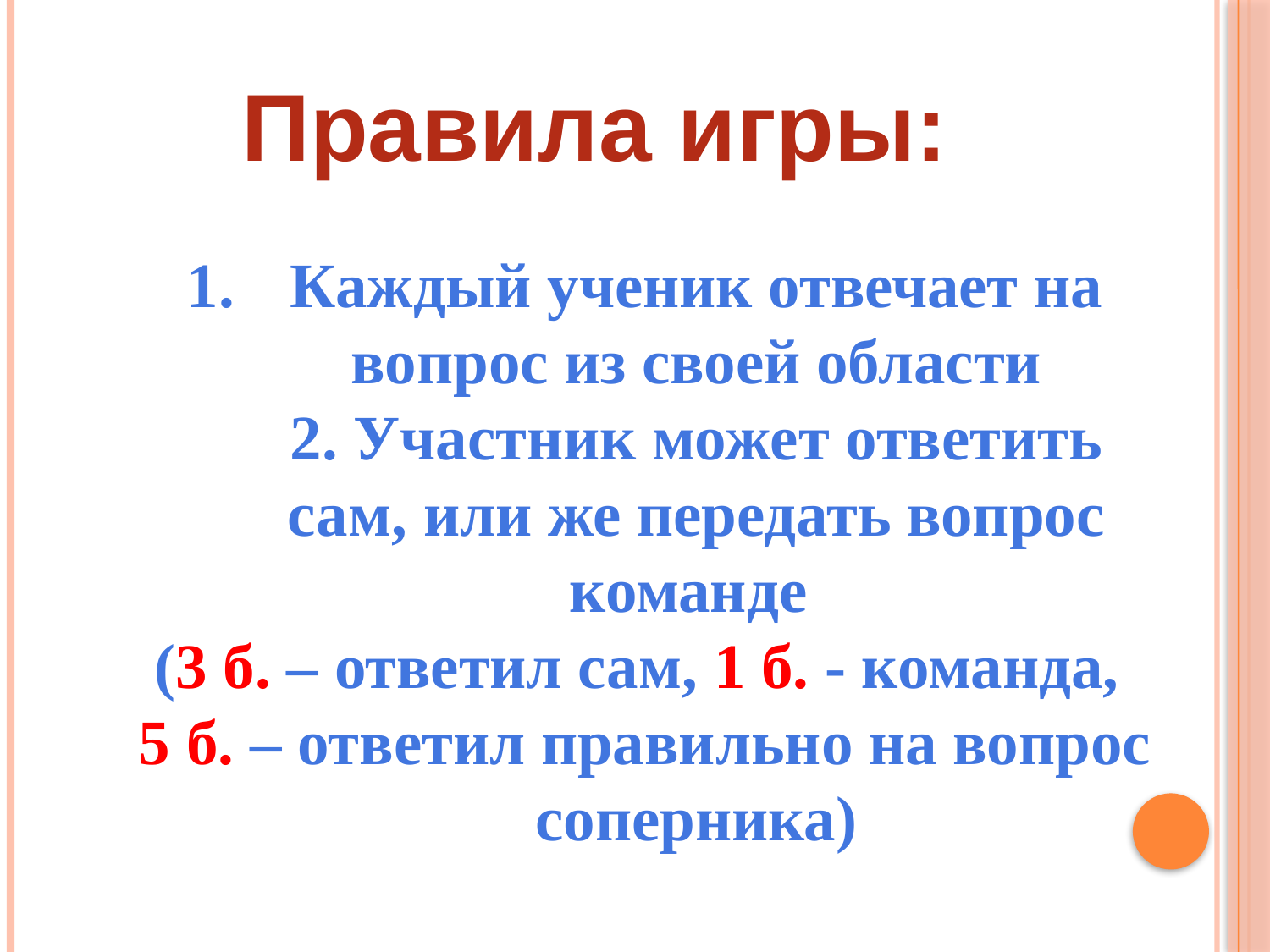

#
Правила игры:
Каждый ученик отвечает на вопрос из своей области
2. Участник может ответить сам, или же передать вопрос команде
(3 б. – ответил сам, 1 б. - команда,
5 б. – ответил правильно на вопрос соперника)
Каждый ученик отвечает на вопрос из своей области
2. Участник может ответить сам, или же передать вопрос команде (3 б. – ответил сам, 1 б. - команда, 5 б. – ответил правильно на вопрос соперника)